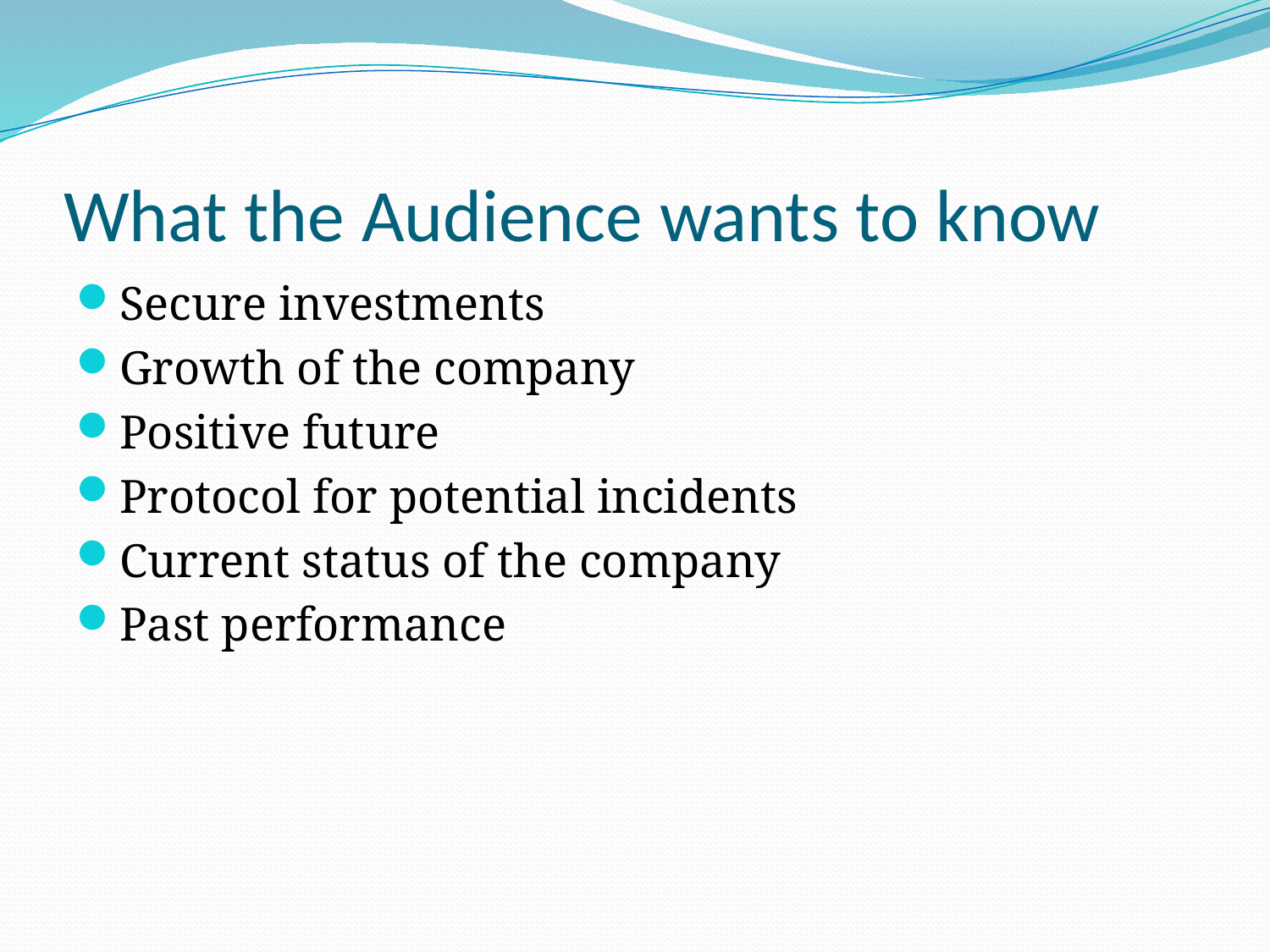

# What the Audience wants to know
Secure investments
Growth of the company
Positive future
Protocol for potential incidents
Current status of the company
Past performance